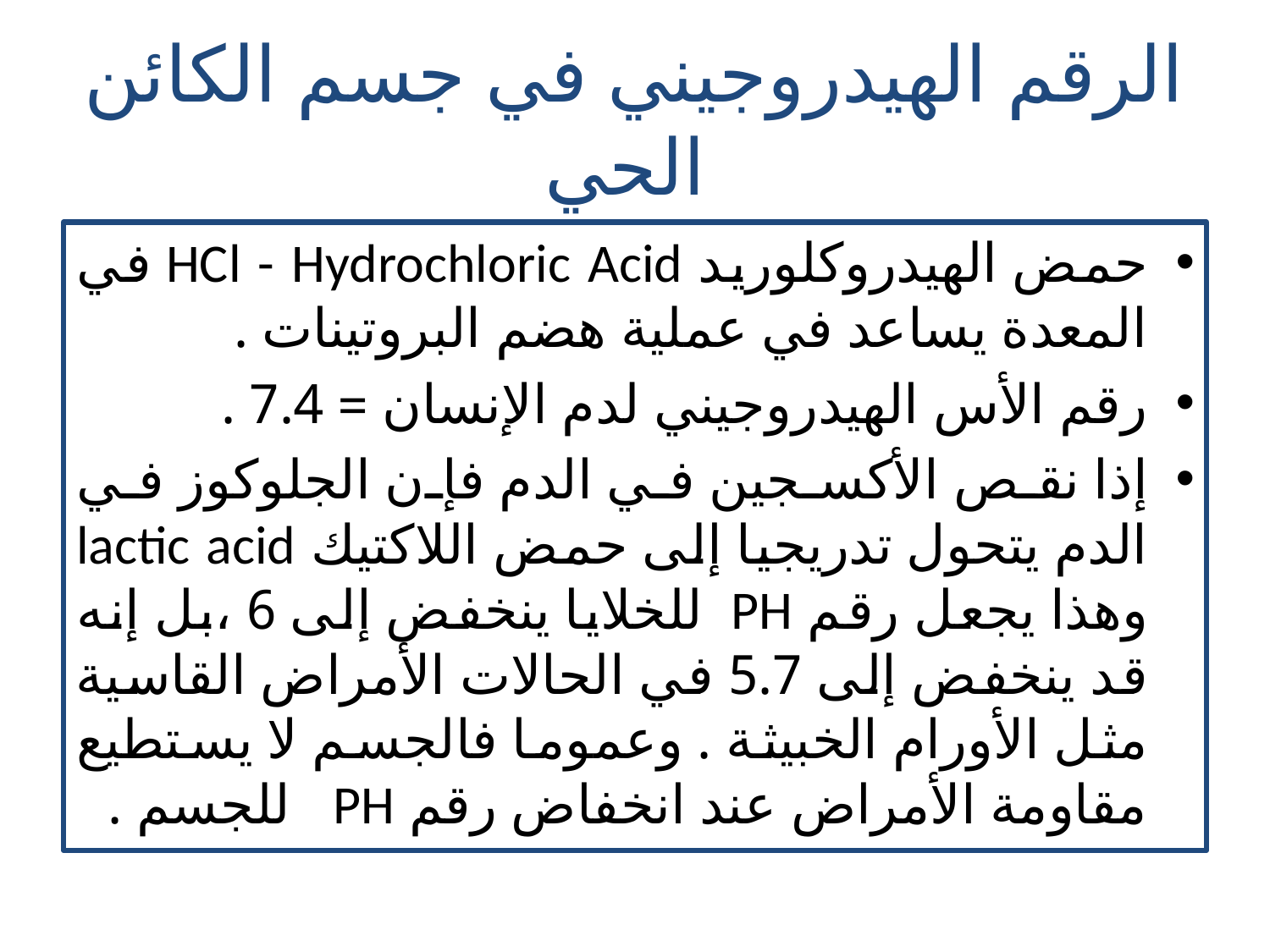

# الرقم الهيدروجيني في جسم الكائن الحي
حمض الهيدروكلوريد HCl - Hydrochloric Acid في المعدة يساعد في عملية هضم البروتينات .
رقم الأس الهيدروجيني لدم الإنسان = 7.4 .
إذا نقص الأكسجين في الدم فإن الجلوكوز في الدم يتحول تدريجيا إلى حمض اللاكتيك lactic acid وهذا يجعل رقم PH  للخلايا ينخفض إلى 6 ،بل إنه قد ينخفض إلى 5.7 في الحالات الأمراض القاسية مثل الأورام الخبيثة . وعموما فالجسم لا يستطيع مقاومة الأمراض عند انخفاض رقم PH   للجسم .